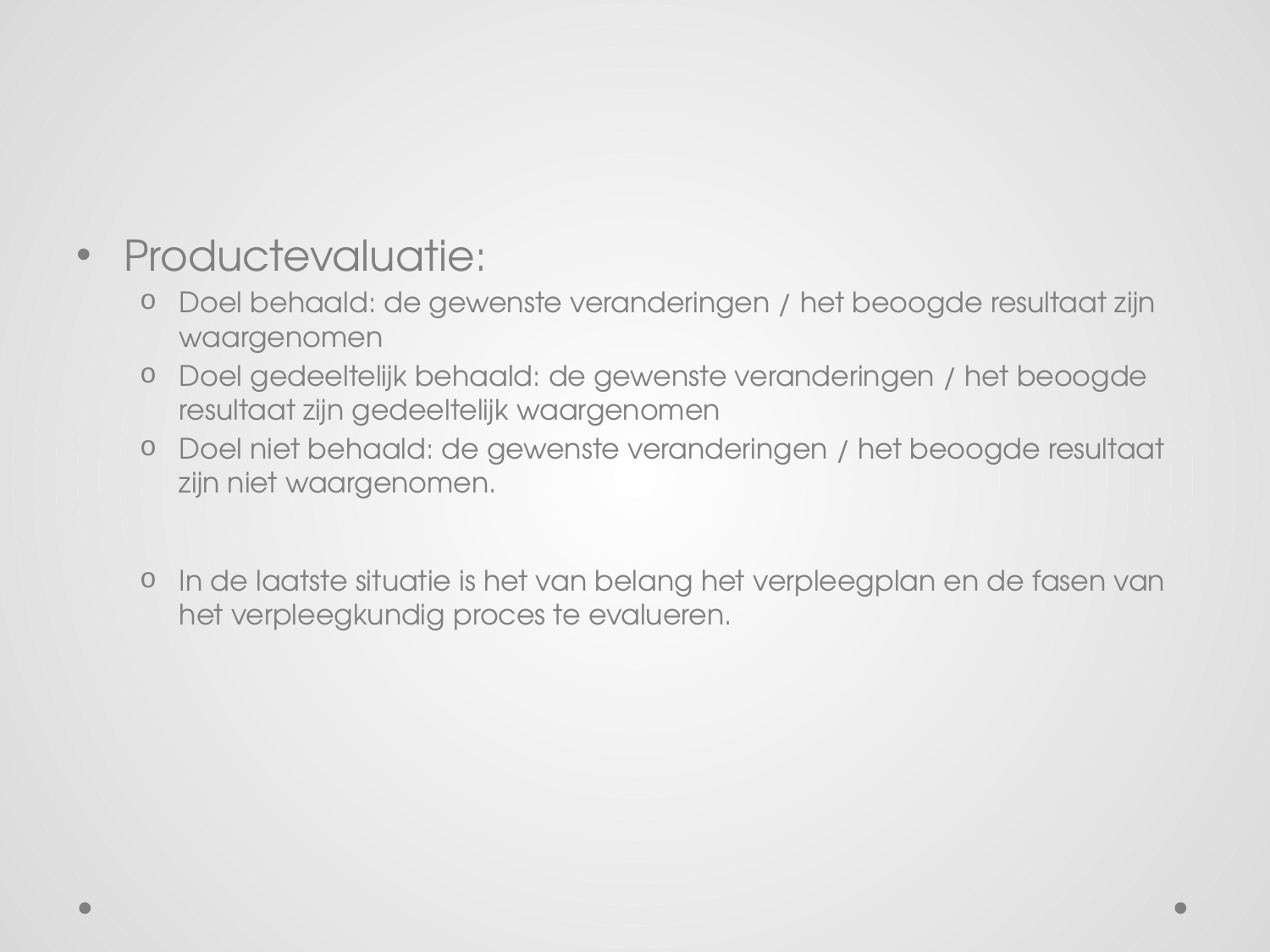

#
Productevaluatie:
Doel behaald: de gewenste veranderingen / het beoogde resultaat zijn waargenomen
Doel gedeeltelijk behaald: de gewenste veranderingen / het beoogde resultaat zijn gedeeltelijk waargenomen
Doel niet behaald: de gewenste veranderingen / het beoogde resultaat zijn niet waargenomen.

In de laatste situatie is het van belang het verpleegplan en de fasen van het verpleegkundig proces te evalueren.